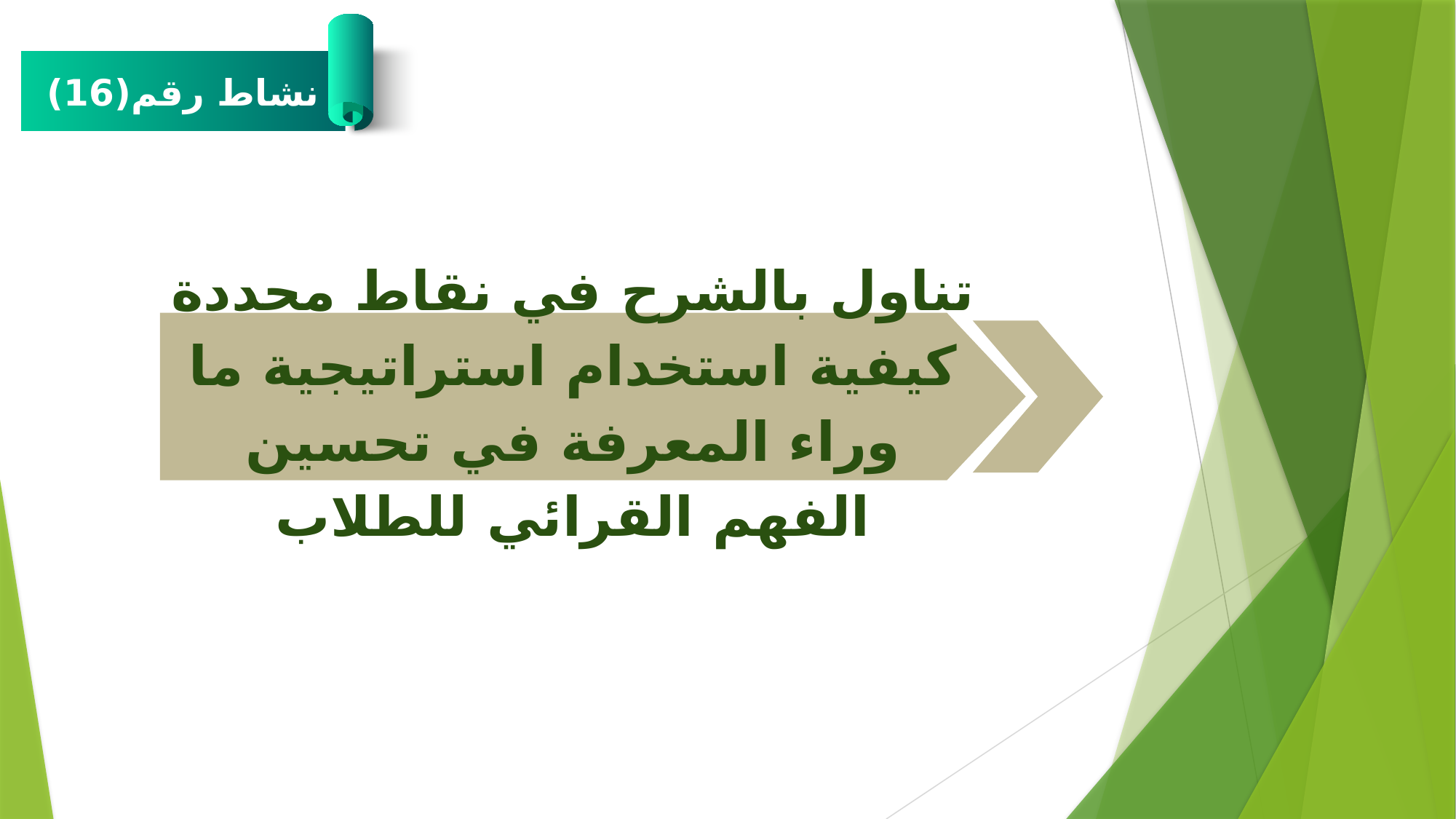

نشاط رقم(16)

تناول بالشرح في نقاط محددة كيفية استخدام استراتيجية ما وراء المعرفة في تحسين الفهم القرائي للطلاب